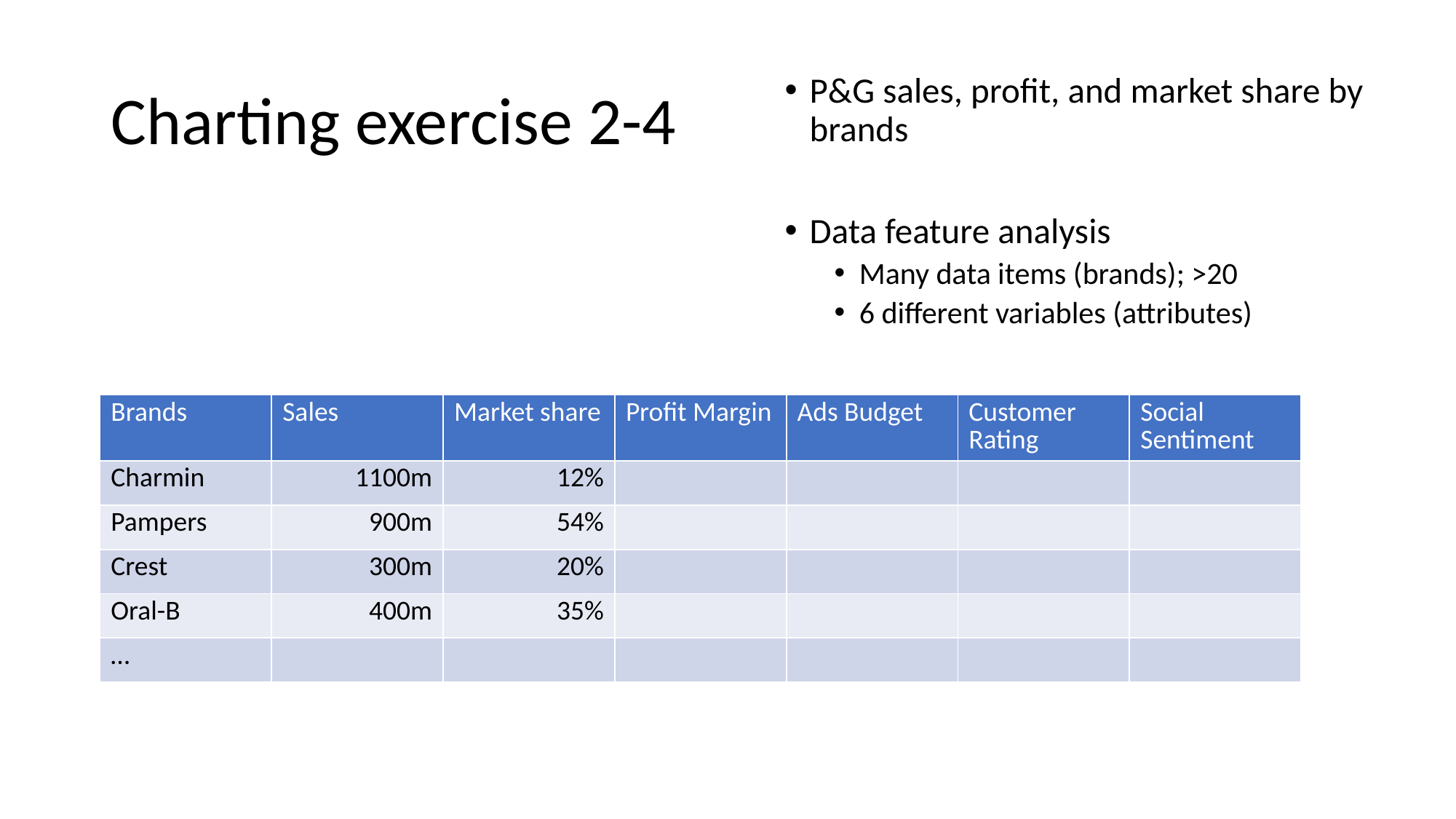

# Charting exercise 2-4
P&G sales, profit, and market share by brands

Data feature analysis
Many data items (brands); >20
6 different variables (attributes)
| Brands | Sales | Market share | Profit Margin | Ads Budget | Customer Rating | Social Sentiment |
| --- | --- | --- | --- | --- | --- | --- |
| Charmin | 1100m | 12% |  |  |  |  |
| Pampers | 900m | 54% |  |  |  |  |
| Crest | 300m | 20% |  |  |  |  |
| Oral-B | 400m | 35% |  |  |  |  |
| … |  |  |  |  |  |  |